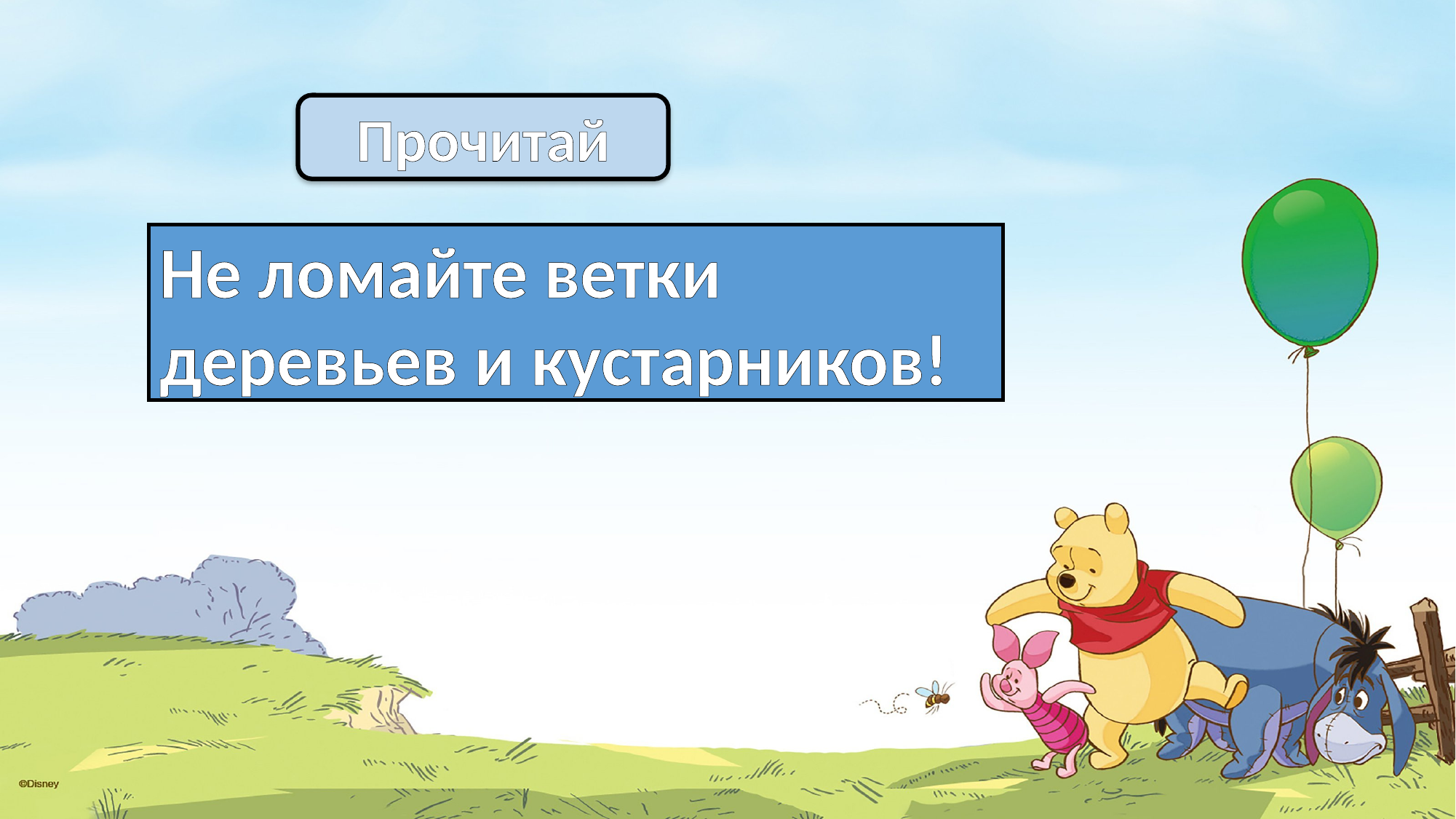

Прочитай
Не ломайте ветки деревьев и кустарников!